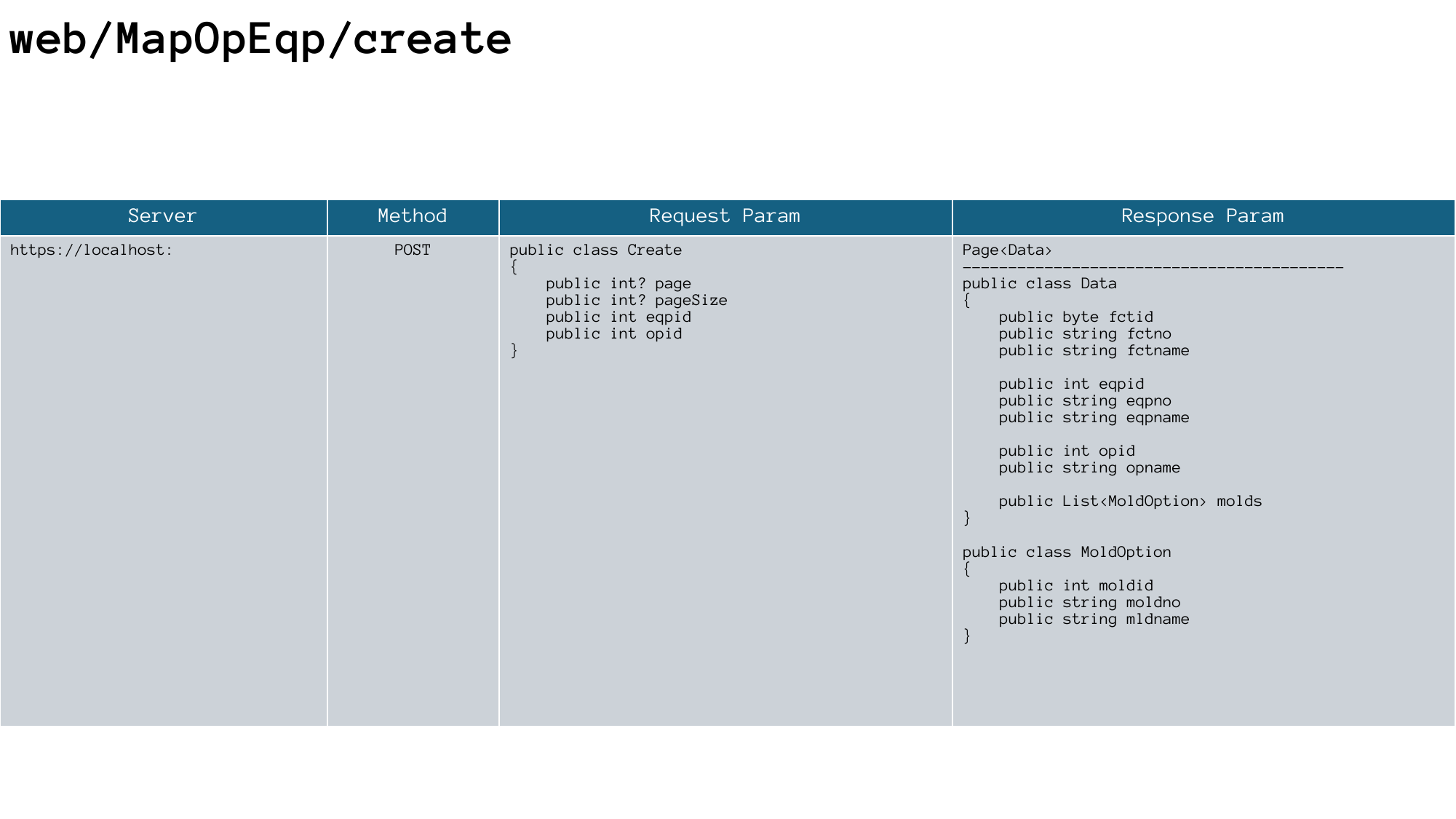

web/MapOpEqp/create
| Server | Method | Request Param | Response Param |
| --- | --- | --- | --- |
| https://localhost: | POST | public class Create { public int? page public int? pageSize public int eqpid public int opid } | Page<Data> ------------------------------------------ public class Data { public byte fctid public string fctno public string fctname public int eqpid public string eqpno public string eqpname public int opid public string opname public List<MoldOption> molds } public class MoldOption { public int moldid public string moldno public string mldname } |